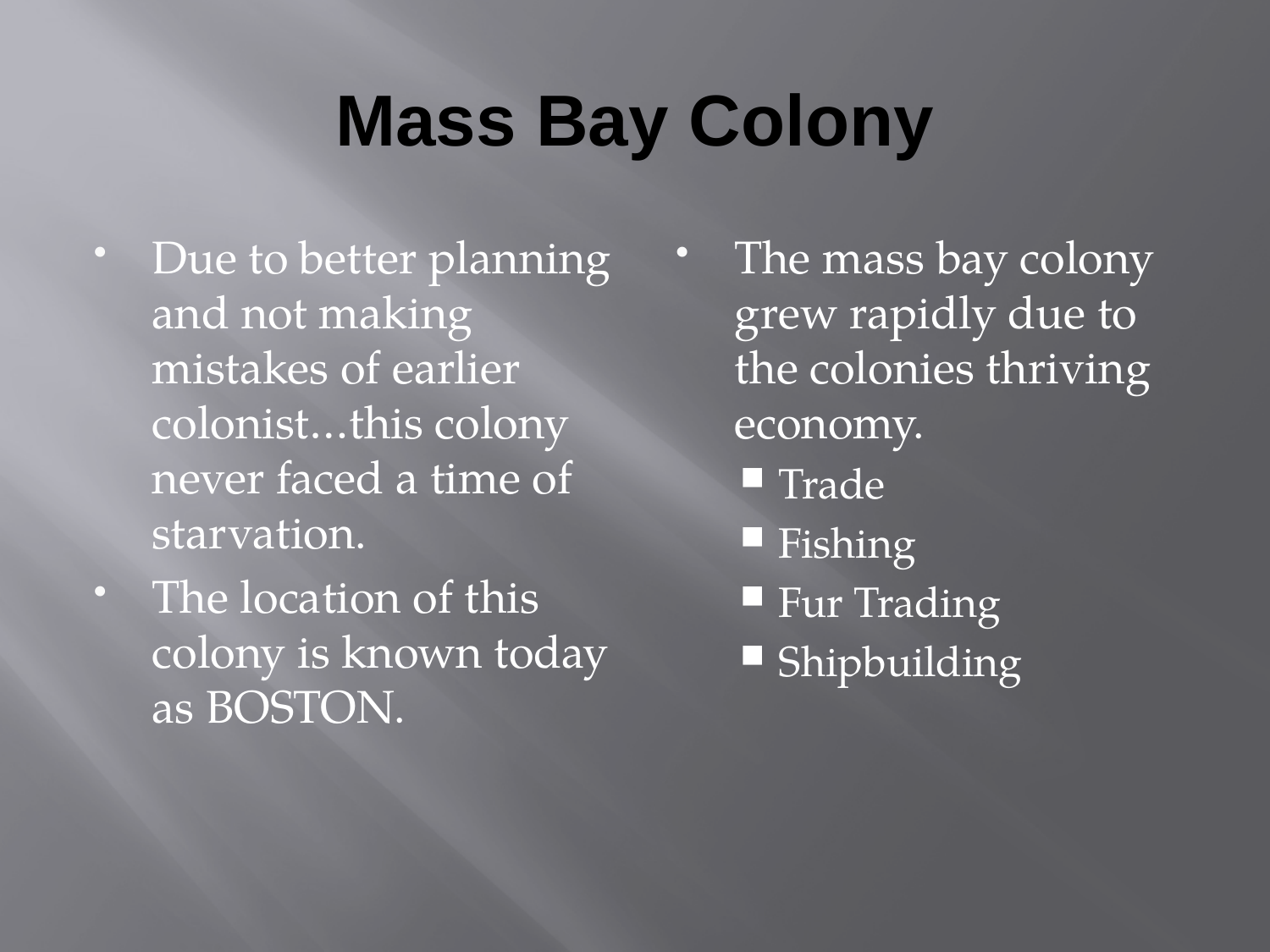

# Mass Bay Colony
Due to better planning and not making mistakes of earlier colonist…this colony never faced a time of starvation.
The location of this colony is known today as BOSTON.
The mass bay colony grew rapidly due to the colonies thriving economy.
Trade
Fishing
Fur Trading
Shipbuilding